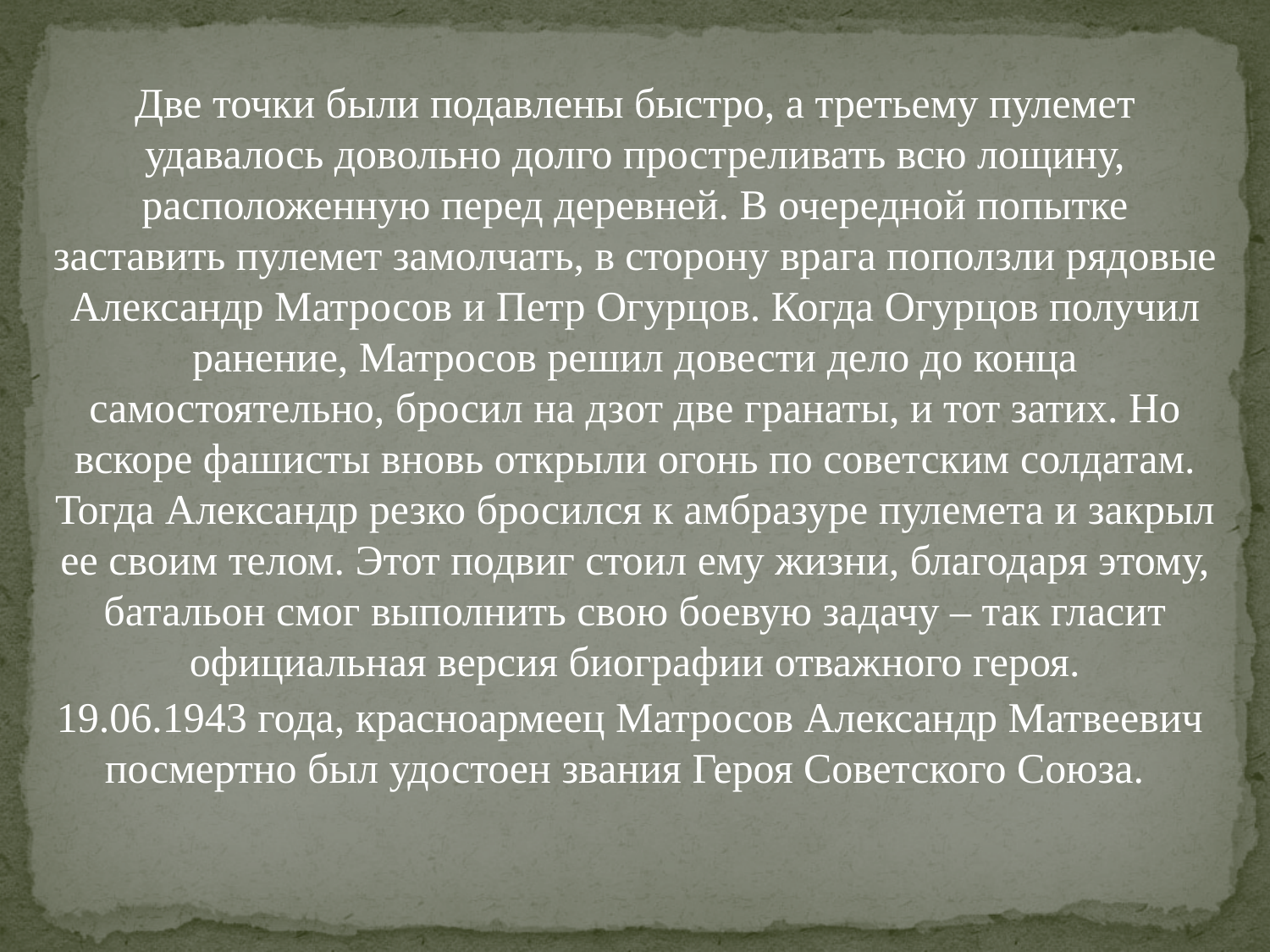

Две точки были подавлены быстро, а третьему пулемет удавалось довольно долго простреливать всю лощину, расположенную перед деревней. В очередной попытке заставить пулемет замолчать, в сторону врага поползли рядовые Александр Матросов и Петр Огурцов. Когда Огурцов получил ранение, Матросов решил довести дело до конца самостоятельно, бросил на дзот две гранаты, и тот затих. Но вскоре фашисты вновь открыли огонь по советским солдатам. Тогда Александр резко бросился к амбразуре пулемета и закрыл ее своим телом. Этот подвиг стоил ему жизни, благодаря этому, батальон смог выполнить свою боевую задачу – так гласит официальная версия биографии отважного героя.
19.06.1943 года, красноармеец Матросов Александр Матвеевич посмертно был удостоен звания Героя Советского Союза.